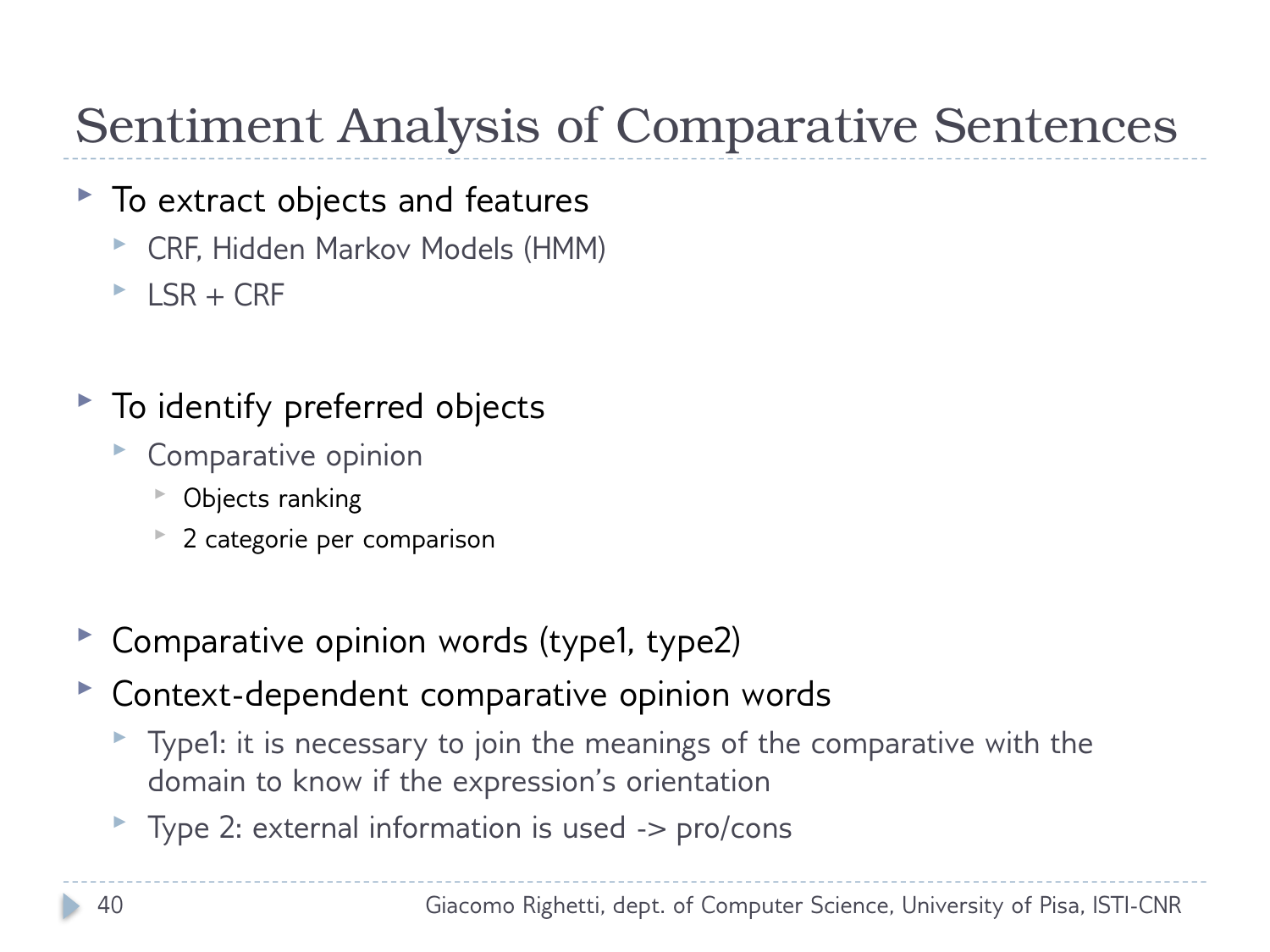

# Sentiment Analysis of Comparative Sentences
To extract objects and features
CRF, Hidden Markov Models (HMM)
LSR + CRF

To identify preferred objects
Comparative opinion
Objects ranking
2 categorie per comparison

Comparative opinion words (type1, type2)
Context-dependent comparative opinion words
Type1: it is necessary to join the meanings of the comparative with the domain to know if the expression’s orientation
Type 2: external information is used -> pro/cons

40
Giacomo Righetti, dept. of Computer Science, University of Pisa, ISTI-CNR